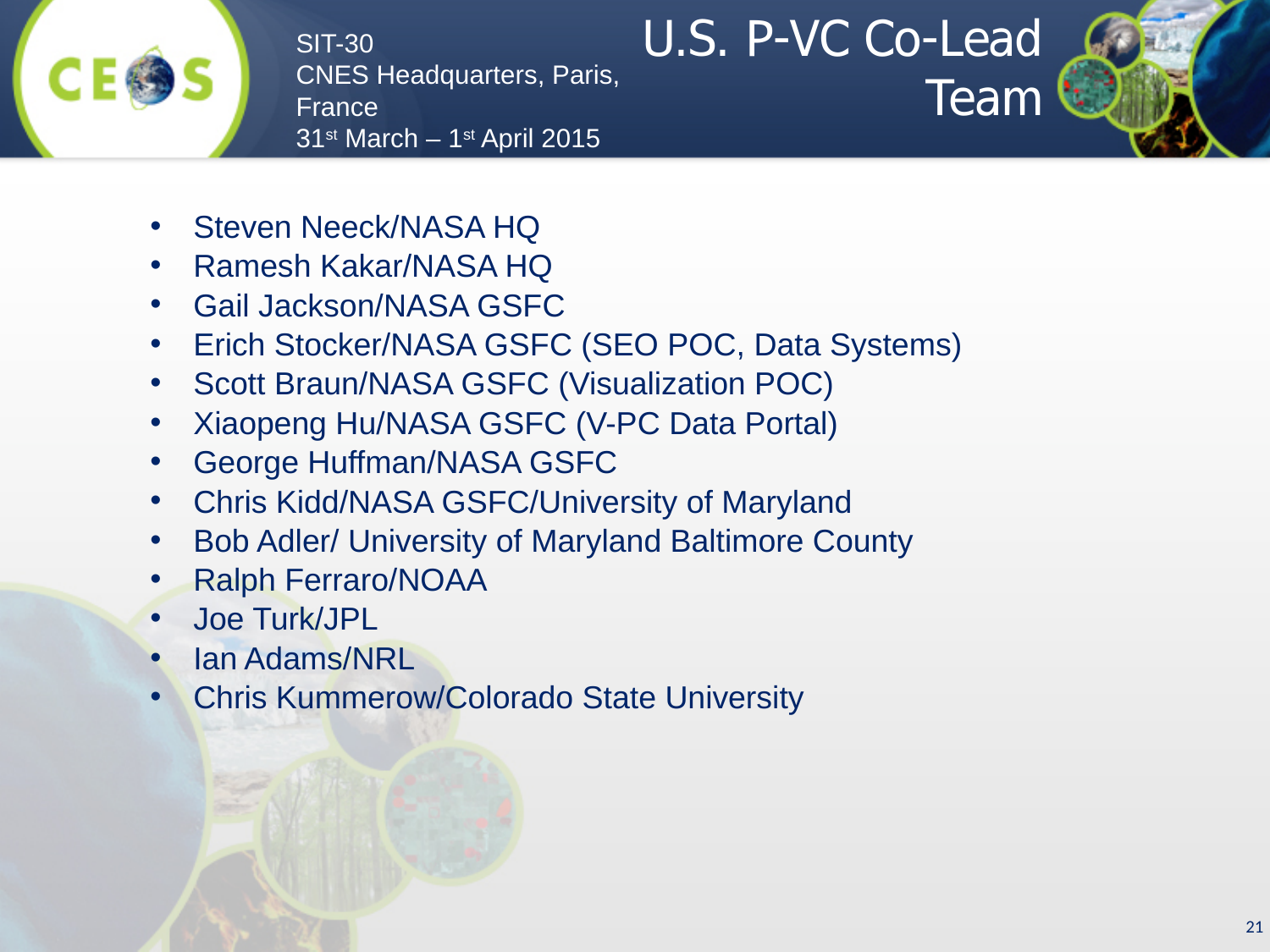

U.S. P-VC Co-Lead Team

Steven Neeck/NASA HQ
Ramesh Kakar/NASA HQ
Gail Jackson/NASA GSFC
Erich Stocker/NASA GSFC (SEO POC, Data Systems)
Scott Braun/NASA GSFC (Visualization POC)
Xiaopeng Hu/NASA GSFC (V-PC Data Portal)
George Huffman/NASA GSFC
Chris Kidd/NASA GSFC/University of Maryland
Bob Adler/ University of Maryland Baltimore County
Ralph Ferraro/NOAA
Joe Turk/JPL
Ian Adams/NRL
Chris Kummerow/Colorado State University
21